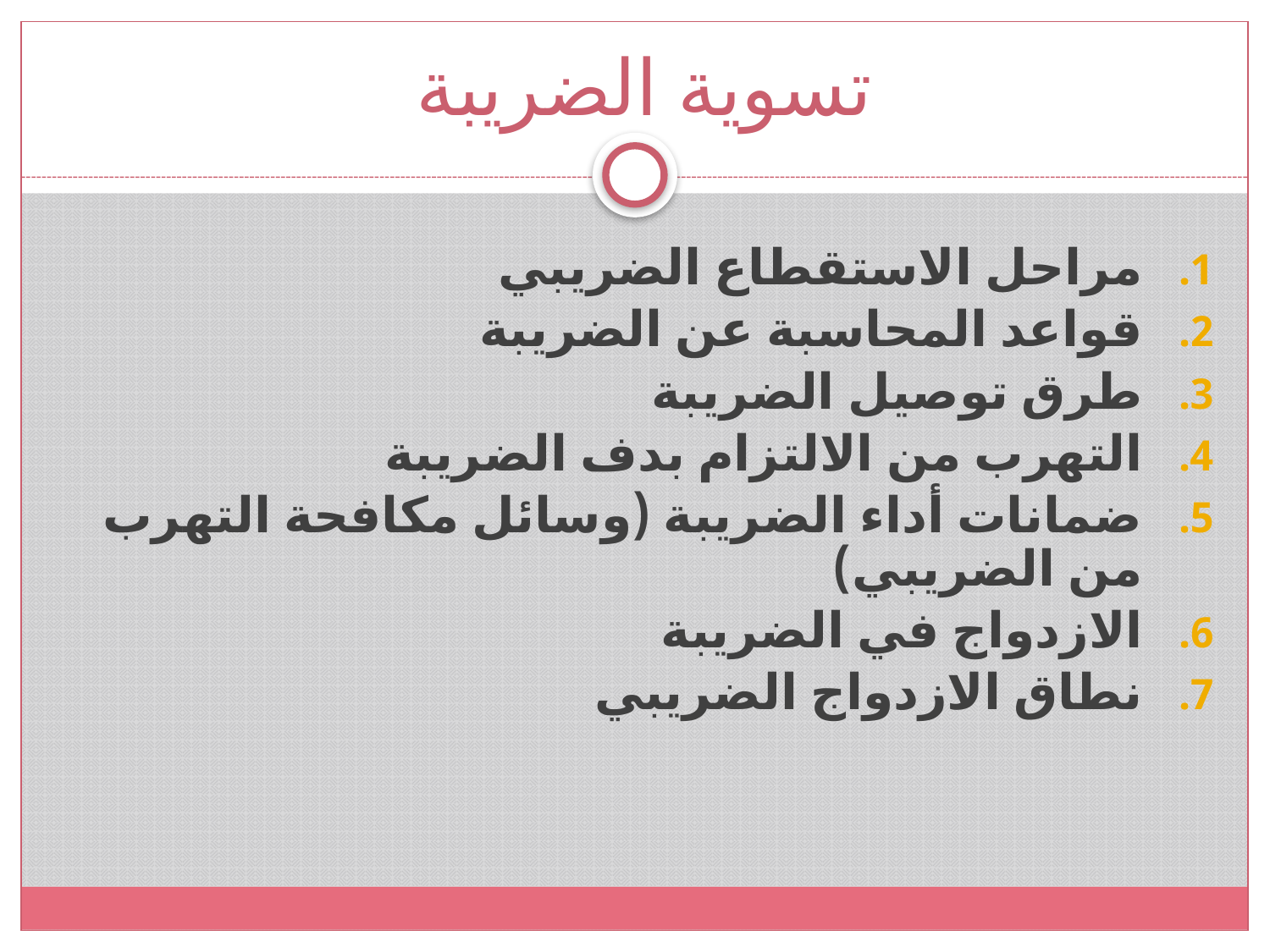

# تسوية الضريبة
مراحل الاستقطاع الضريبي
قواعد المحاسبة عن الضريبة
طرق توصيل الضريبة
التهرب من الالتزام بدف الضريبة
ضمانات أداء الضريبة (وسائل مكافحة التهرب من الضريبي)
الازدواج في الضريبة
نطاق الازدواج الضريبي